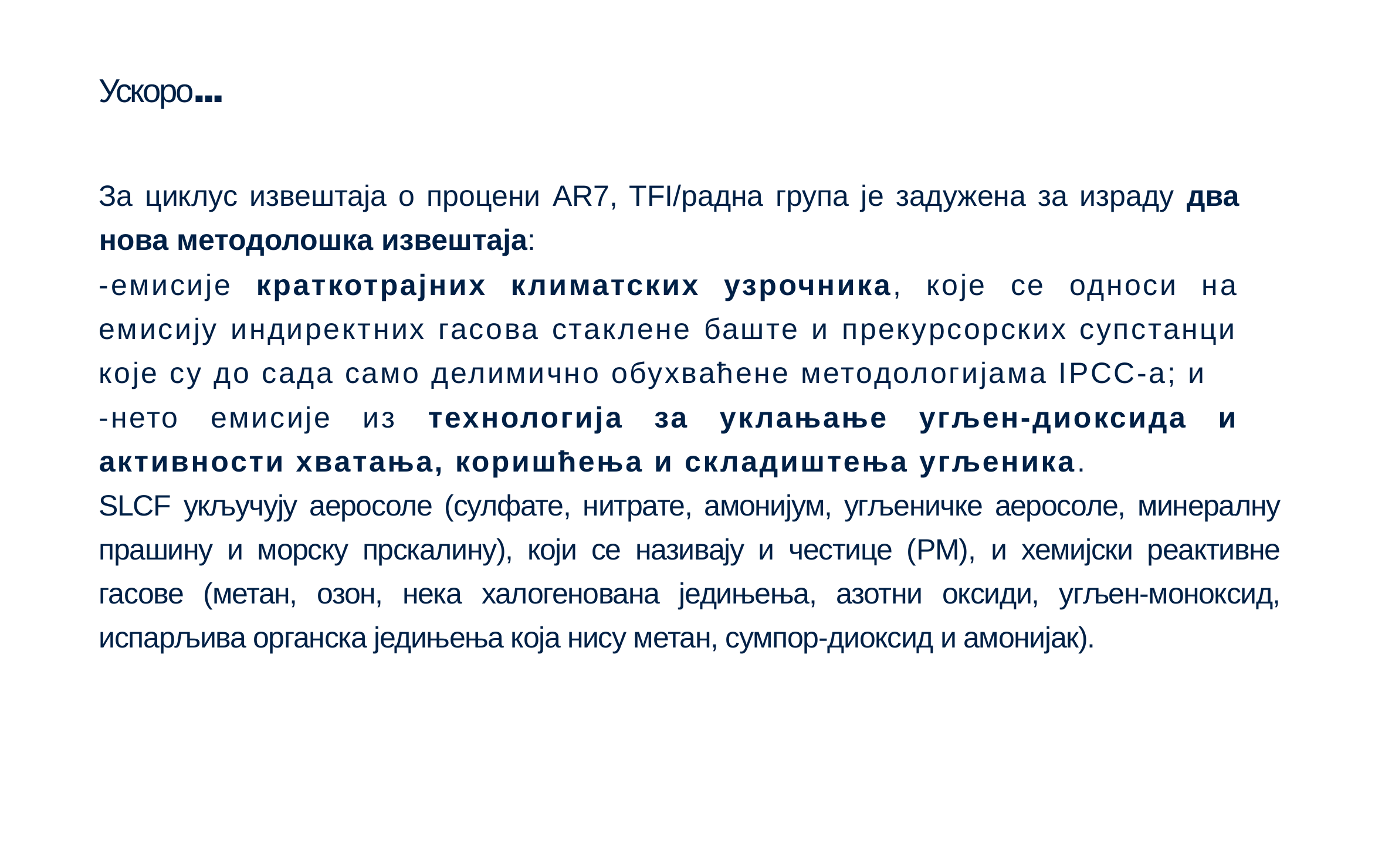

# Ускоро...
За циклус извештаја о процени AR7, TFI/радна група је задужена за израду два нова методолошка извештаја:
-емисије краткотрајних климатских узрочника, које се односи на емисију индиректних гасова стаклене баште и прекурсорских супстанци које су до сада само делимично обухваћене методологијама IPCC-а; и
-нето емисије из технологија за уклањање угљен-диоксида и активности хватања, коришћења и складиштења угљеника.
SLCF укључују аеросоле (сулфате, нитрате, амонијум, угљеничке аеросоле, минералну прашину и морску прскалину), који се називају и честице (PM), и хемијски реактивне гасове (метан, озон, нека халогенована једињења, азотни оксиди, угљен-моноксид, испарљива органска једињења која нису метан, сумпор-диоксид и амонијак).